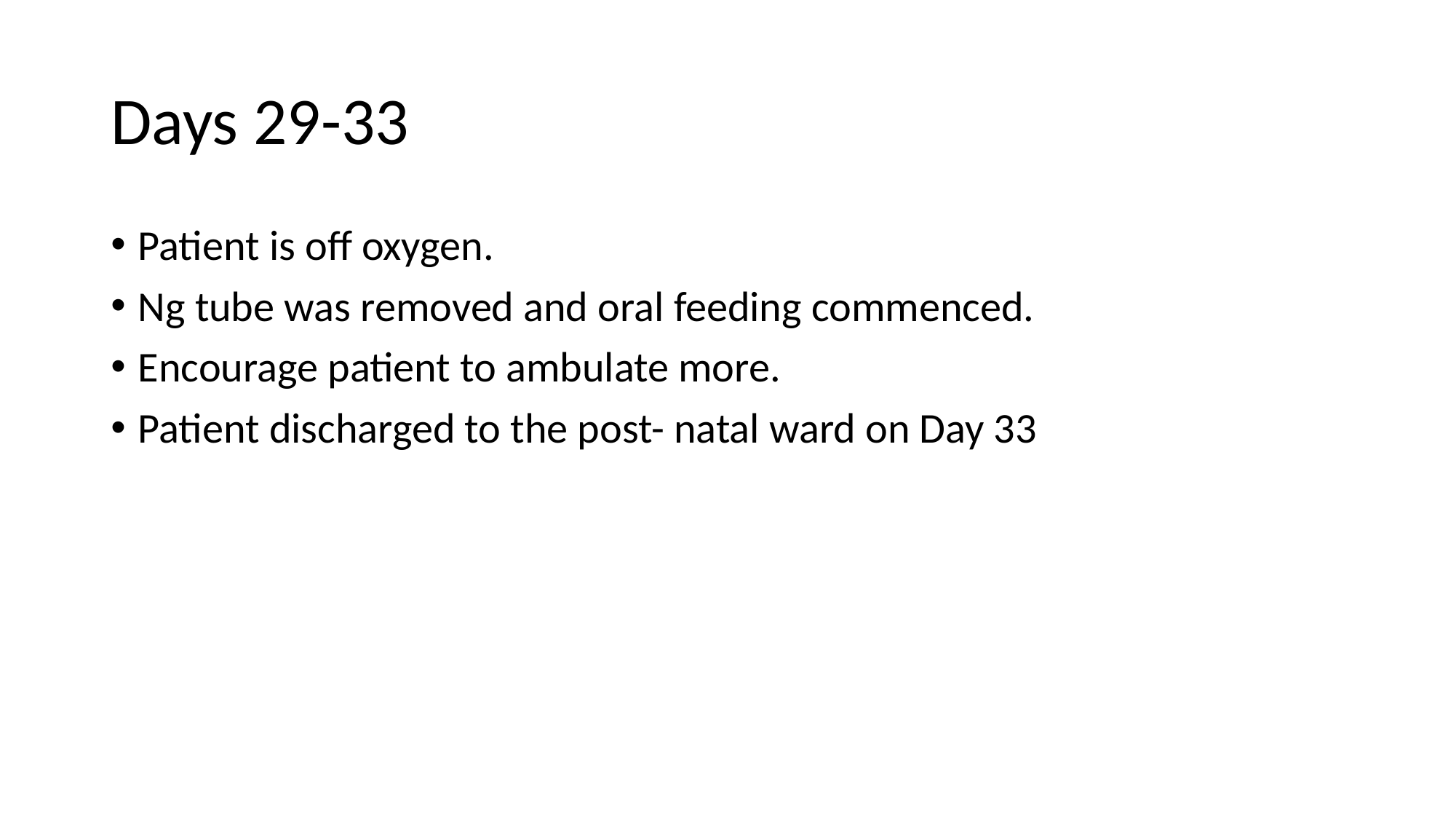

# Days 29-33
Patient is off oxygen.
Ng tube was removed and oral feeding commenced.
Encourage patient to ambulate more.
Patient discharged to the post- natal ward on Day 33